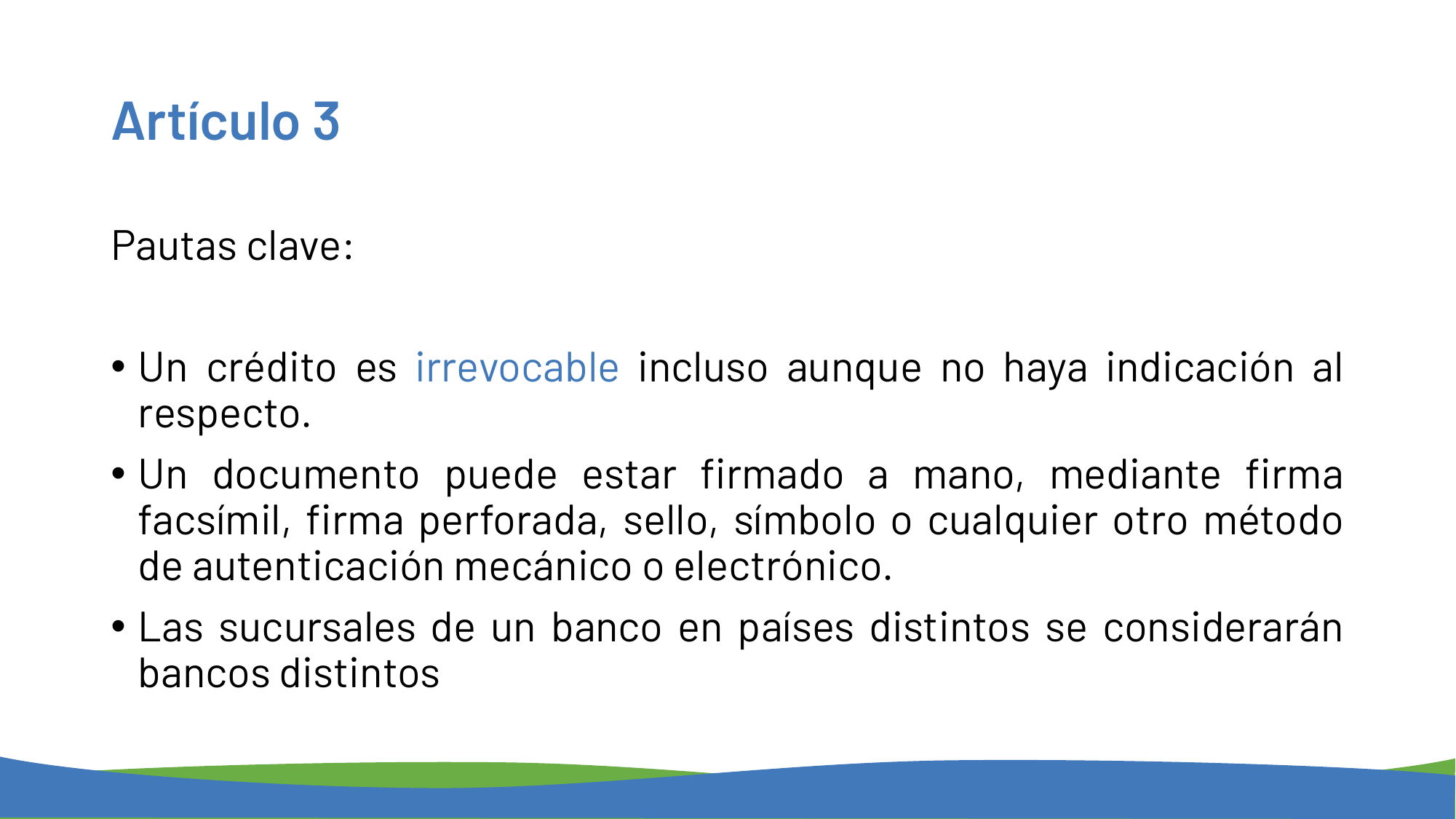

# Artículo 3
Pautas clave:

Un crédito es irrevocable incluso aunque no haya indicación al respecto.
Un documento puede estar firmado a mano, mediante firma facsímil, firma perforada, sello, símbolo o cualquier otro método de autenticación mecánico o electrónico.
Las sucursales de un banco en países distintos se considerarán bancos distintos